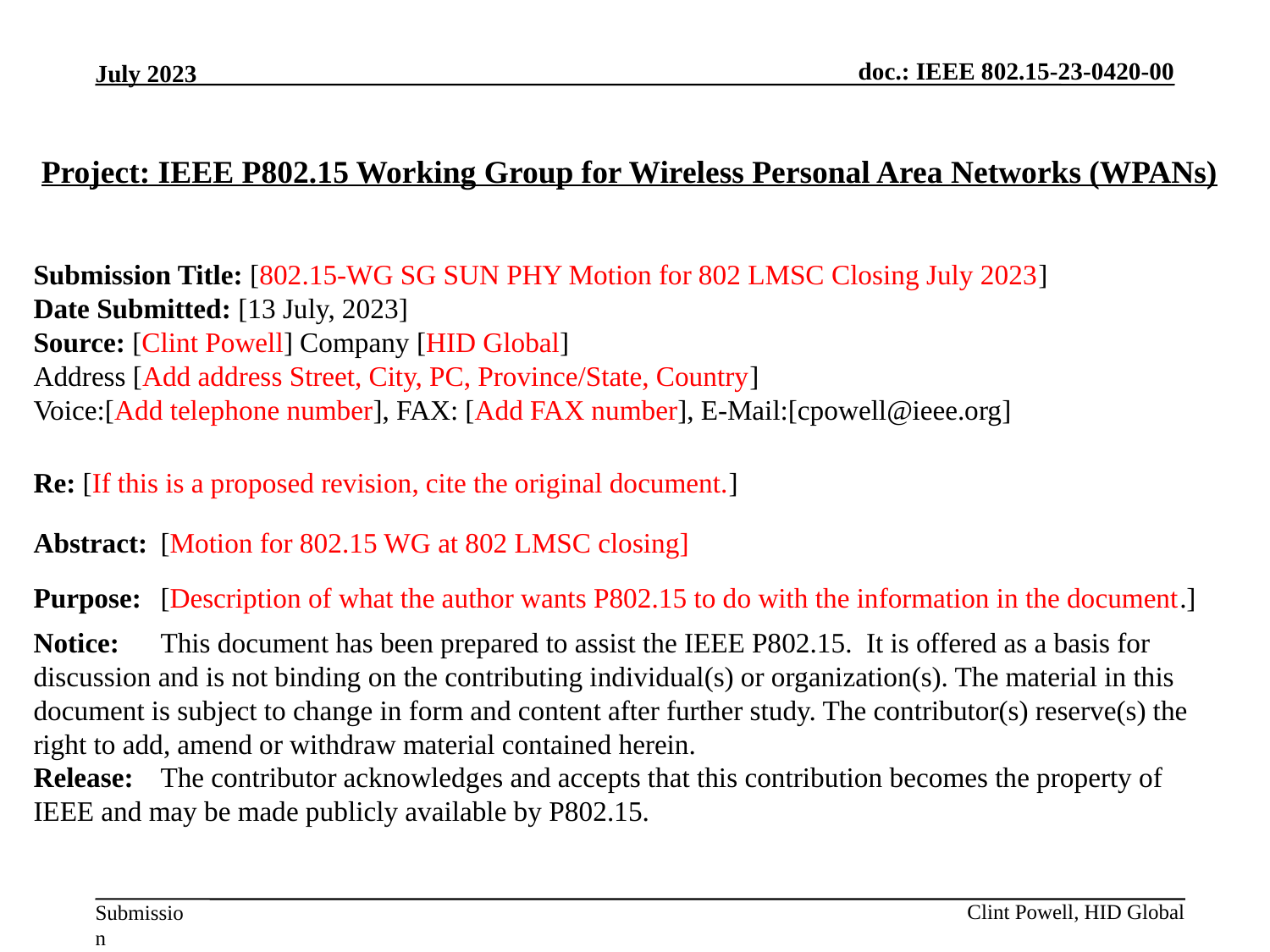

Project: IEEE P802.15 Working Group for Wireless Personal Area Networks (WPANs)

Submission Title: [802.15-WG SG SUN PHY Motion for 802 LMSC Closing July 2023]
Date Submitted: [13 July, 2023]
Source: [Clint Powell] Company [HID Global]
Address [Add address Street, City, PC, Province/State, Country]
Voice:[Add telephone number], FAX: [Add FAX number], E-Mail:[cpowell@ieee.org]
Re: [If this is a proposed revision, cite the original document.]
Abstract:	[Motion for 802.15 WG at 802 LMSC closing]
Purpose:	[Description of what the author wants P802.15 to do with the information in the document.]
Notice:	This document has been prepared to assist the IEEE P802.15.  It is offered as a basis for discussion and is not binding on the contributing individual(s) or organization(s). The material in this document is subject to change in form and content after further study. The contributor(s) reserve(s) the right to add, amend or withdraw material contained herein.
Release:	The contributor acknowledges and accepts that this contribution becomes the property of IEEE and may be made publicly available by P802.15.